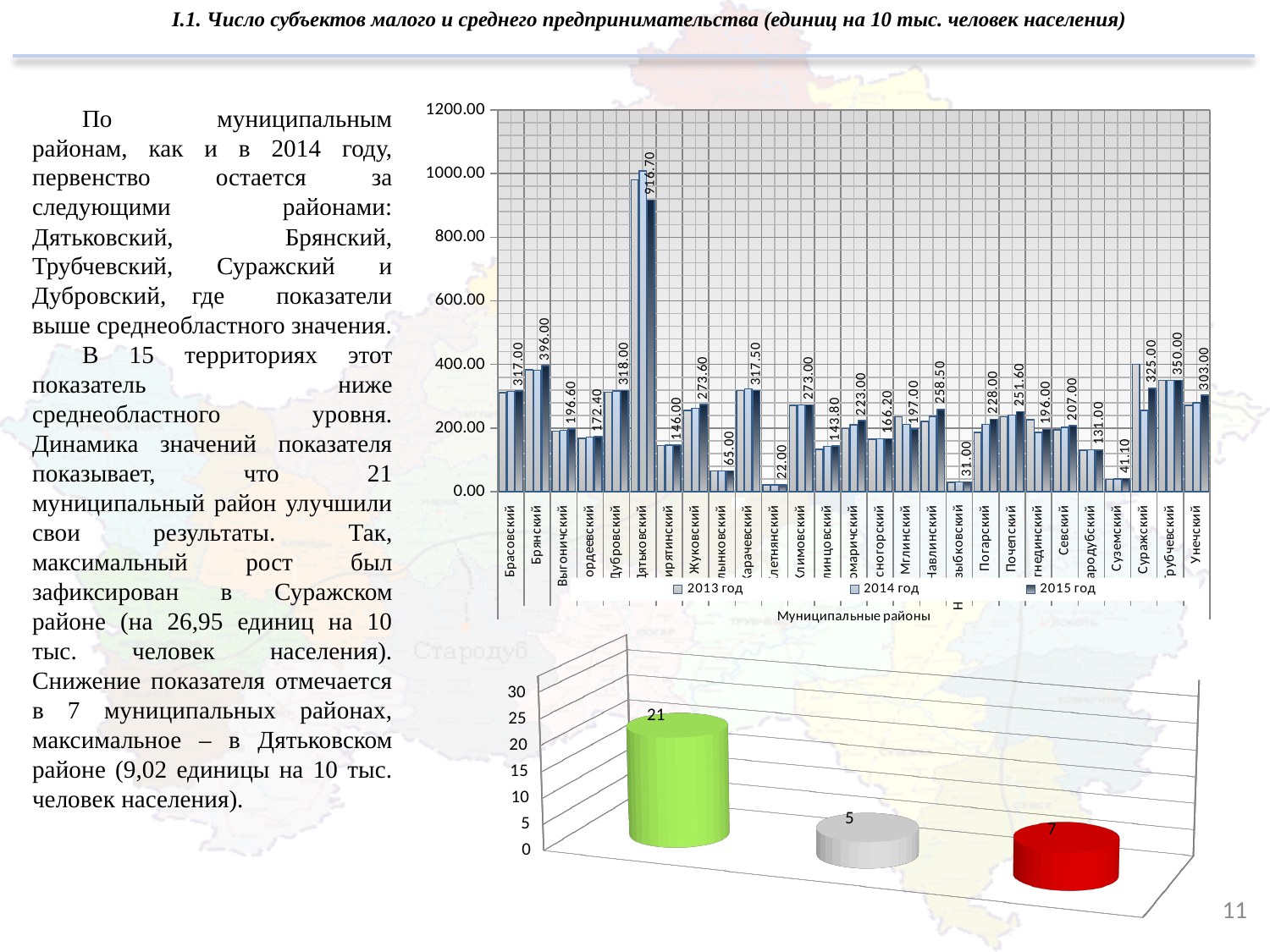

I.1. Число субъектов малого и среднего предпринимательства (единиц на 10 тыс. человек населения)

### Chart

| Category | 2013 год | 2014 год | 2015 год |
|---|---|---|---|
| Брасовский  | 311.0 | 315.0 | 317.0 |
| Брянский  | 383.0 | 382.0 | 396.0 |
| Выгоничский  | 189.7 | 193.6 | 196.6 |
| Гордеевский  | 168.3 | 171.8 | 172.4 |
| Дубровский  | 313.0 | 316.0 | 318.0 |
| Дятьковский  | 980.6 | 1007.6 | 916.7 |
| Жирятинский  | 145.0 | 146.0 | 146.0 |
| Жуковский  | 255.8 | 262.2 | 273.6 |
| Злынковский  | 65.0 | 65.0 | 65.0 |
| Карачевский  | 318.3999999999997 | 323.3 | 317.5 |
| Клетнянский  | 21.0 | 21.0 | 22.0 |
| Климовский  | 271.0 | 273.0 | 273.0 |
| Клинцовский  | 133.3 | 142.2 | 143.8 |
| Комаричский  | 198.0 | 210.0 | 223.0 |
| Красногорский  | 165.0 | 165.8 | 166.2 |
| Мглинский  | 236.0 | 212.0 | 197.0 |
| Навлинский  | 221.0 | 237.5 | 258.5 |
| Новозыбковский  | 30.0 | 31.0 | 31.0 |
| Погарский  | 186.0 | 211.0 | 228.0 |
| Почепский  | 235.0 | 241.0 | 251.6 |
| Рогнединский  | 226.0 | 187.0 | 196.0 |
| Севский  | 195.0 | 203.0 | 207.0 |
| Стародубский  | 130.0 | 132.0 | 131.0 |
| Суземский  | 39.1 | 40.0 | 41.1 |
| Суражский  | 400.0 | 256.0 | 325.0 |
| Трубчевский  | 350.0 | 350.0 | 350.0 |
| Унечский  | 271.0 | 279.0 | 303.0 |
По муниципальным районам, как и в 2014 году, первенство остается за следующими районами: Дятьковский, Брянский, Трубчевский, Суражский и Дубровский, где  показатели выше среднеобластного значения.
В 15 территориях этот показатель ниже среднеобластного уровня. Динамика значений показателя показывает, что 21 муниципальный район улучшили свои результаты. Так, максимальный рост был зафиксирован в Суражском районе (на 26,95 единиц на 10 тыс. человек населения). Снижение показателя отмечается в 7 муниципальных районах, максимальное – в Дятьковском районе (9,02 единицы на 10 тыс. человек населения).

[unsupported chart]

11